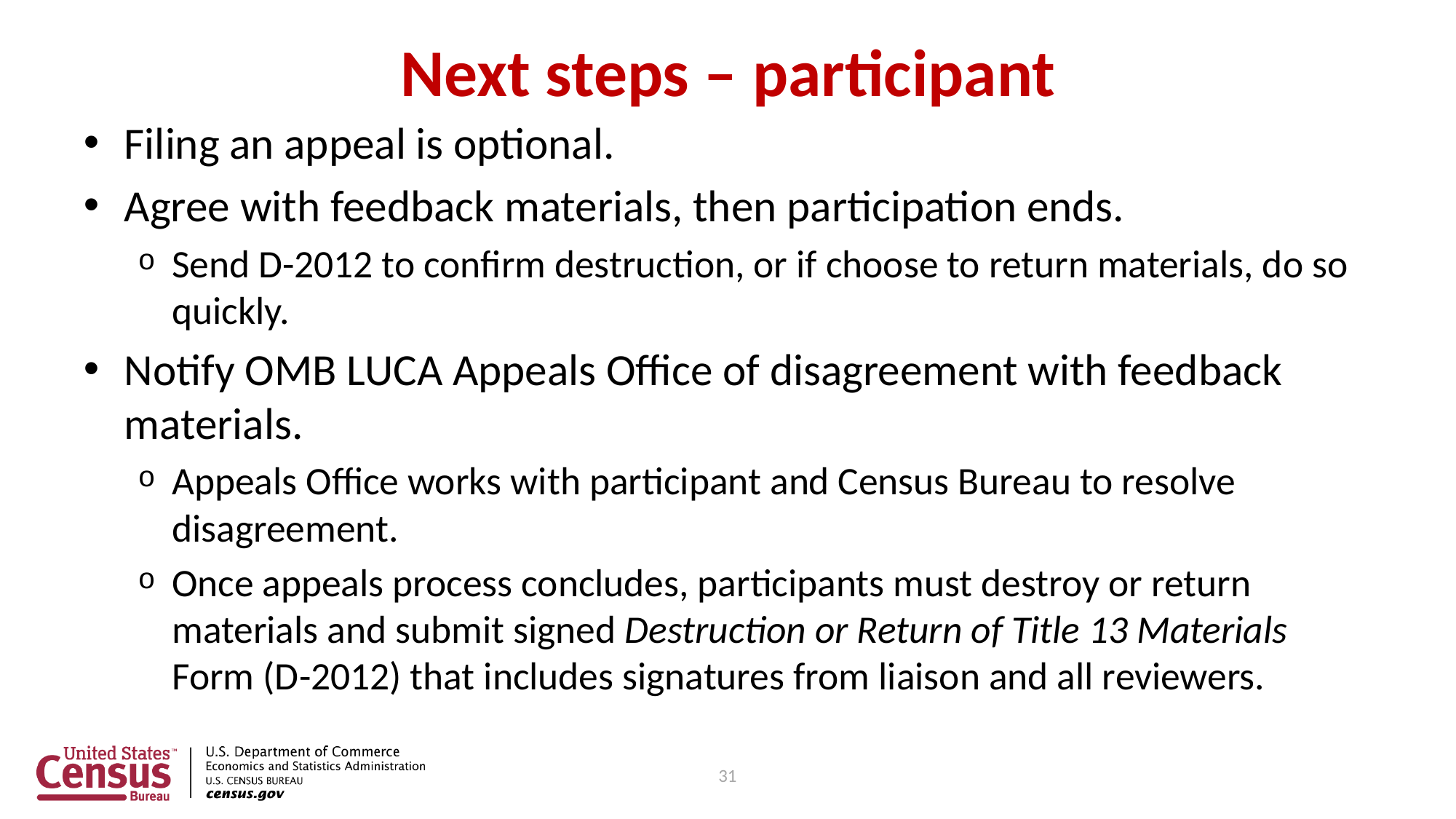

# Next steps – participant
Filing an appeal is optional.
Agree with feedback materials, then participation ends.
Send D-2012 to confirm destruction, or if choose to return materials, do so quickly.
Notify OMB LUCA Appeals Office of disagreement with feedback materials.
Appeals Office works with participant and Census Bureau to resolve disagreement.
Once appeals process concludes, participants must destroy or return materials and submit signed Destruction or Return of Title 13 Materials Form (D-2012) that includes signatures from liaison and all reviewers.
31